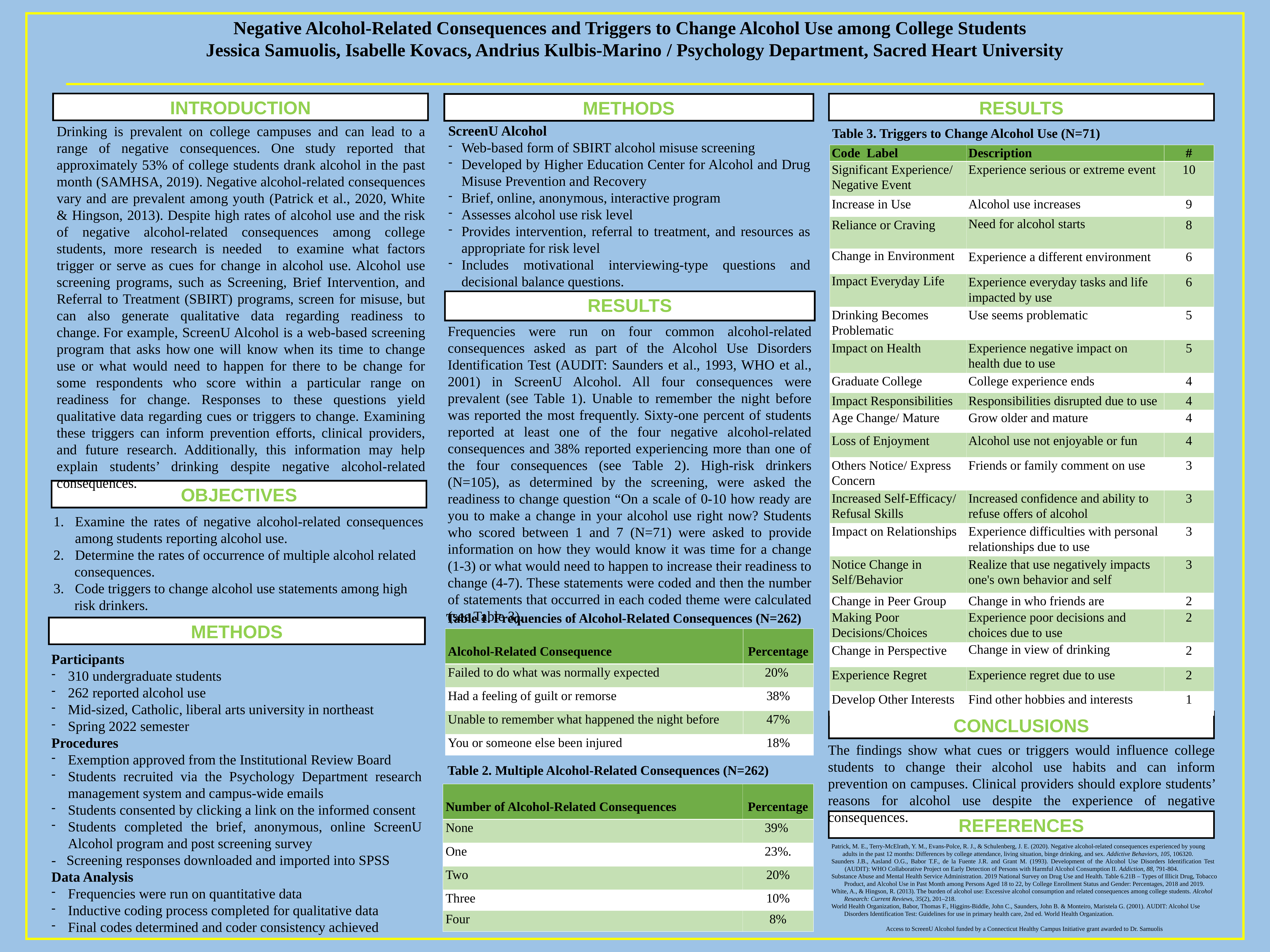

Negative Alcohol-Related Consequences and Triggers to Change Alcohol Use among College Students
Jessica Samuolis, Isabelle Kovacs, Andrius Kulbis-Marino / Psychology Department, Sacred Heart University

INTRODUCTION
RESULTS
METHODS
ScreenU Alcohol
Web-based form of SBIRT alcohol misuse screening
Developed by Higher Education Center for Alcohol and Drug Misuse Prevention and Recovery
Brief, online, anonymous, interactive program
Assesses alcohol use risk level
Provides intervention, referral to treatment, and resources as appropriate for risk level
Includes motivational interviewing-type questions and decisional balance questions.

Drinking is prevalent on college campuses and can lead to a range of negative consequences. One study reported that approximately 53% of college students drank alcohol in the past month (SAMHSA, 2019). Negative alcohol-related consequences vary and are prevalent among youth (Patrick et al., 2020, White & Hingson, 2013). Despite high rates of alcohol use and the risk of negative alcohol-related consequences among college students, more research is needed  to examine what factors trigger or serve as cues for change in alcohol use. Alcohol use screening programs, such as Screening, Brief Intervention, and Referral to Treatment (SBIRT) programs, screen for misuse, but can also generate qualitative data regarding readiness to change. For example, ScreenU Alcohol is a web-based screening program that asks how one will know when its time to change use or what would need to happen for there to be change for some respondents who score within a particular range on readiness for change. Responses to these questions yield qualitative data regarding cues or triggers to change. Examining these triggers can inform prevention efforts, clinical providers, and future research. Additionally, this information may help explain students’ drinking despite negative alcohol-related consequences.

Table 3. Triggers to Change Alcohol Use (N=71)
| Code  Label | Description | # |
| --- | --- | --- |
| Significant Experience/ Negative Event | Experience serious or extreme event | 10 |
| Increase in Use | Alcohol use increases | 9 |
| Reliance or Craving | Need for alcohol starts | 8 |
| Change in Environment | Experience a different environment | 6 |
| Impact Everyday Life | Experience everyday tasks and life impacted by use | 6 |
| Drinking Becomes Problematic | Use seems problematic | 5 |
| Impact on Health | Experience negative impact on health due to use | 5 |
| Graduate College | College experience ends | 4 |
| Impact Responsibilities | Responsibilities disrupted due to use | 4 |
| Age Change/ Mature | Grow older and mature | 4 |
| Loss of Enjoyment | Alcohol use not enjoyable or fun | 4 |
| Others Notice/ Express Concern | Friends or family comment on use | 3 |
| Increased Self-Efficacy/ Refusal Skills | Increased confidence and ability to refuse offers of alcohol | 3 |
| Impact on Relationships | Experience difficulties with personal relationships due to use | 3 |
| Notice Change in Self/Behavior | Realize that use negatively impacts one's own behavior and self | 3 |
| Change in Peer Group | Change in who friends are | 2 |
| Making Poor Decisions/Choices | Experience poor decisions and choices due to use | 2 |
| Change in Perspective | Change in view of drinking | 2 |
| Experience Regret | Experience regret due to use | 2 |
| Develop Other Interests | Find other hobbies and interests | 1 |

RESULTS
Frequencies were run on four common alcohol-related consequences asked as part of the Alcohol Use Disorders Identification Test (AUDIT: Saunders et al., 1993, WHO et al., 2001) in ScreenU Alcohol. All four consequences were prevalent (see Table 1). Unable to remember the night before was reported the most frequently. Sixty-one percent of students reported at least one of the four negative alcohol-related consequences and 38% reported experiencing more than one of the four consequences (see Table 2). High-risk drinkers (N=105), as determined by the screening, were asked the readiness to change question “On a scale of 0-10 how ready are you to make a change in your alcohol use right now? Students who scored between 1 and 7 (N=71) were asked to provide information on how they would know it was time for a change (1-3) or what would need to happen to increase their readiness to change (4-7). These statements were coded and then the number of statements that occurred in each coded theme were calculated (see Table 3).

OBJECTIVES
Examine the rates of negative alcohol-related consequences among students reporting alcohol use.
Determine the rates of occurrence of multiple alcohol related
      consequences.
Code triggers to change alcohol use statements among high
      risk drinkers.

Table 1. Frequencies of Alcohol-Related Consequences (N=262)
METHODS
| Alcohol-Related Consequence | Percentage |
| --- | --- |
| Failed to do what was normally expected | 20% |
| Had a feeling of guilt or remorse | 38% |
| Unable to remember what happened the night before | 47% |
| You or someone else been injured | 18% |
Participants
310 undergraduate students
262 reported alcohol use
Mid-sized, Catholic, liberal arts university in northeast
Spring 2022 semester
Procedures
Exemption approved from the Institutional Review Board
Students recruited via the Psychology Department research management system and campus-wide emails
Students consented by clicking a link on the informed consent
Students completed the brief, anonymous, online ScreenU Alcohol program and post screening survey
-   Screening responses downloaded and imported into SPSS
Data Analysis
Frequencies were run on quantitative data
Inductive coding process completed for qualitative data
Final codes determined and coder consistency achieved

CONCLUSIONS
The findings show what cues or triggers would influence college students to change their alcohol use habits and can inform prevention on campuses. Clinical providers should explore students’ reasons for alcohol use despite the experience of negative consequences.
Table 2. Multiple Alcohol-Related Consequences (N=262)
| Number of Alcohol-Related Consequences | Percentage |
| --- | --- |
| None | 39% |
| One | 23%. |
| Two | 20% |
| Three | 10% |
| Four | 8% |
REFERENCES

Patrick, M. E., Terry-McElrath, Y. M., Evans-Polce, R. J., & Schulenberg, J. E. (2020). Negative alcohol-related consequences experienced by young
       adults in the past 12 months: Differences by college attendance, living situation, binge drinking, and sex. Addictive Behaviors, 105, 106320.
Saunders J.B., Aasland O.G., Babor T.F., de la Fuente J.R. and Grant M. (1993). Development of the Alcohol Use Disorders Identification Test  (AUDIT): WHO Collaborative Project on Early Detection of Persons with Harmful Alcohol Consumption II. Addiction, 88, 791-804.
Substance Abuse and Mental Health Service Administration. 2019 National Survey on Drug Use and Health. Table 6.21B – Types of Illicit Drug, Tobacco
        Product, and Alcohol Use in Past Month among Persons Aged 18 to 22, by College Enrollment Status and Gender: Percentages, 2018 and 2019.
White, A., & Hingson, R. (2013). The burden of alcohol use: Excessive alcohol consumption and related consequences among college students. Alcohol
        Research: Current Reviews, 35(2), 201–218.
World Health Organization, Babor, Thomas F., Higgins-Biddle, John C., Saunders, John B. & Monteiro, Maristela G. (‎2001)‎. AUDIT: Alcohol Use
        Disorders Identification Test: Guidelines for use in primary health care, 2nd ed. World Health Organization.

Access to ScreenU Alcohol funded by a Connecticut Healthy Campus Initiative grant awarded to Dr. Samuolis